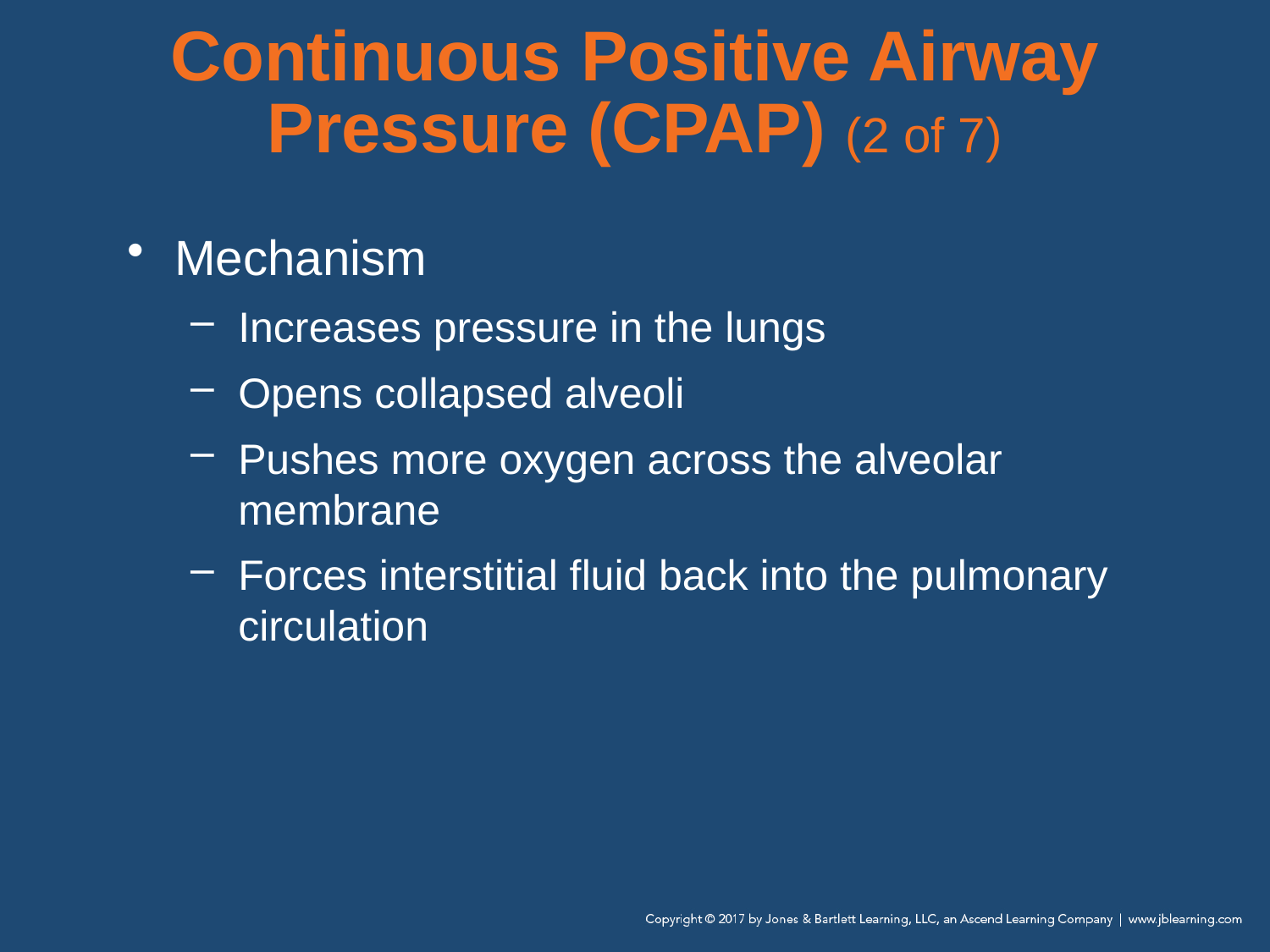

# Continuous Positive Airway Pressure (CPAP) (2 of 7)
Mechanism
Increases pressure in the lungs
Opens collapsed alveoli
Pushes more oxygen across the alveolar membrane
Forces interstitial fluid back into the pulmonary circulation